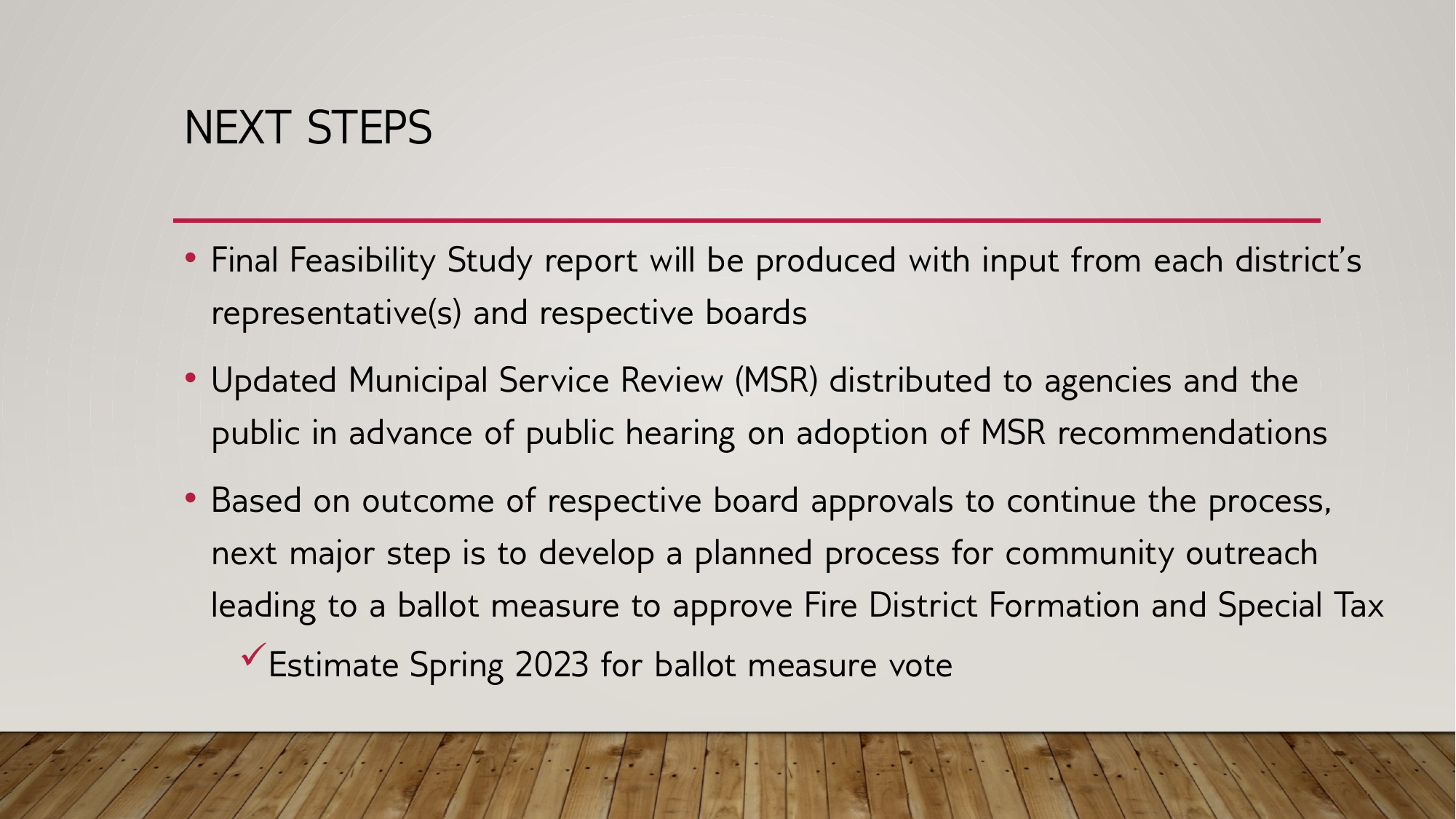

# NEXT STEPS
Final Feasibility Study report will be produced with input from each district’s representative(s) and respective boards
Updated Municipal Service Review (MSR) distributed to agencies and the public in advance of public hearing on adoption of MSR recommendations
Based on outcome of respective board approvals to continue the process, next major step is to develop a planned process for community outreach leading to a ballot measure to approve Fire District Formation and Special Tax
Estimate Spring 2023 for ballot measure vote